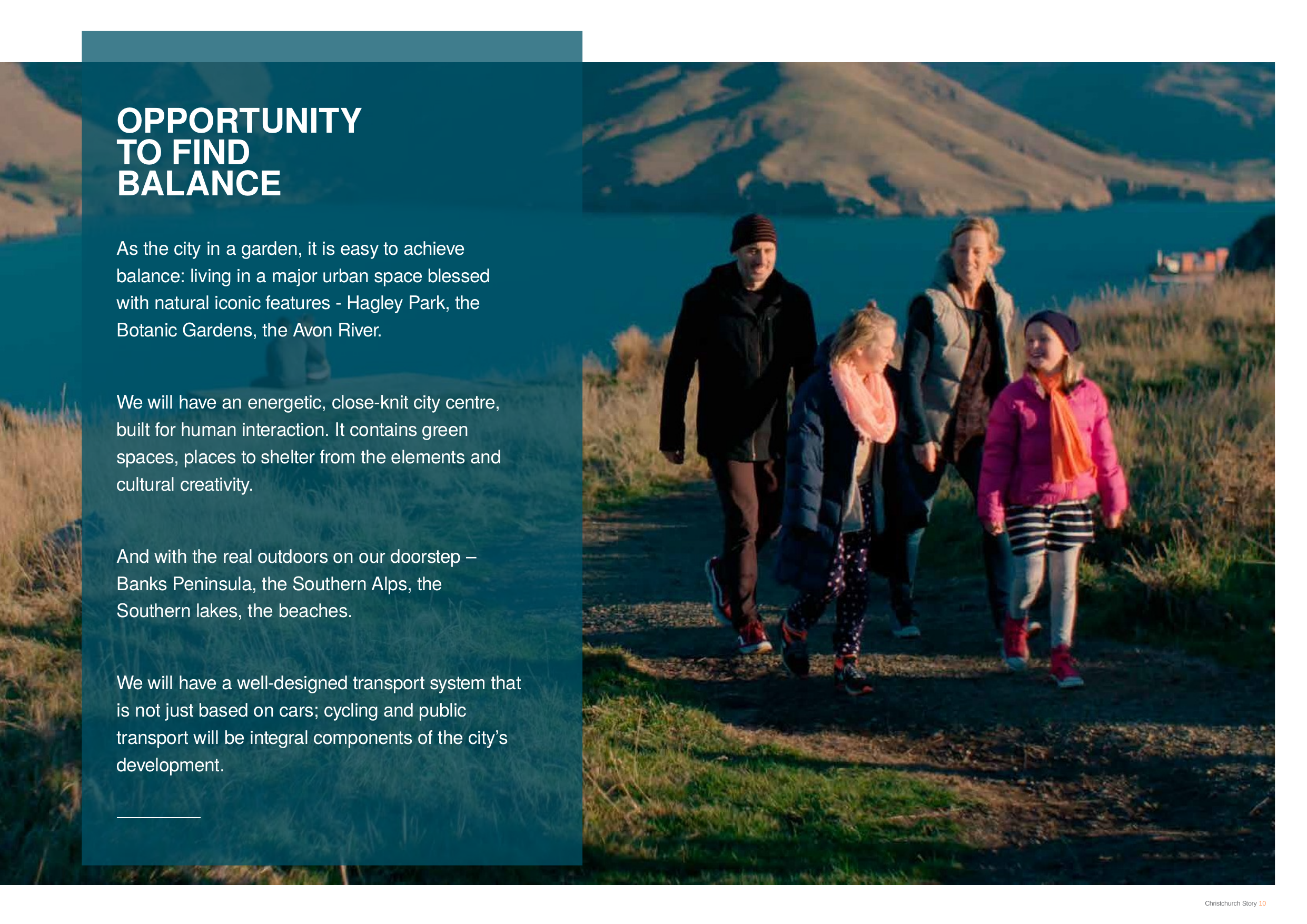

OPPORTUNITY TO FIND BALANCE
As the city in a garden, it is easy to achieve balance: living in a major urban space blessed with natural iconic features - Hagley Park, the Botanic Gardens, the Avon River.

We will have an energetic, close-knit city centre, built for human interaction. It contains green spaces, places to shelter from the elements and cultural creativity.

And with the real outdoors on our doorstep – Banks Peninsula, the Southern Alps, the Southern lakes, the beaches.

We will have a well-designed transport system that is not just based on cars; cycling and public transport will be integral components of the city’s development.

Christchurch Story 10